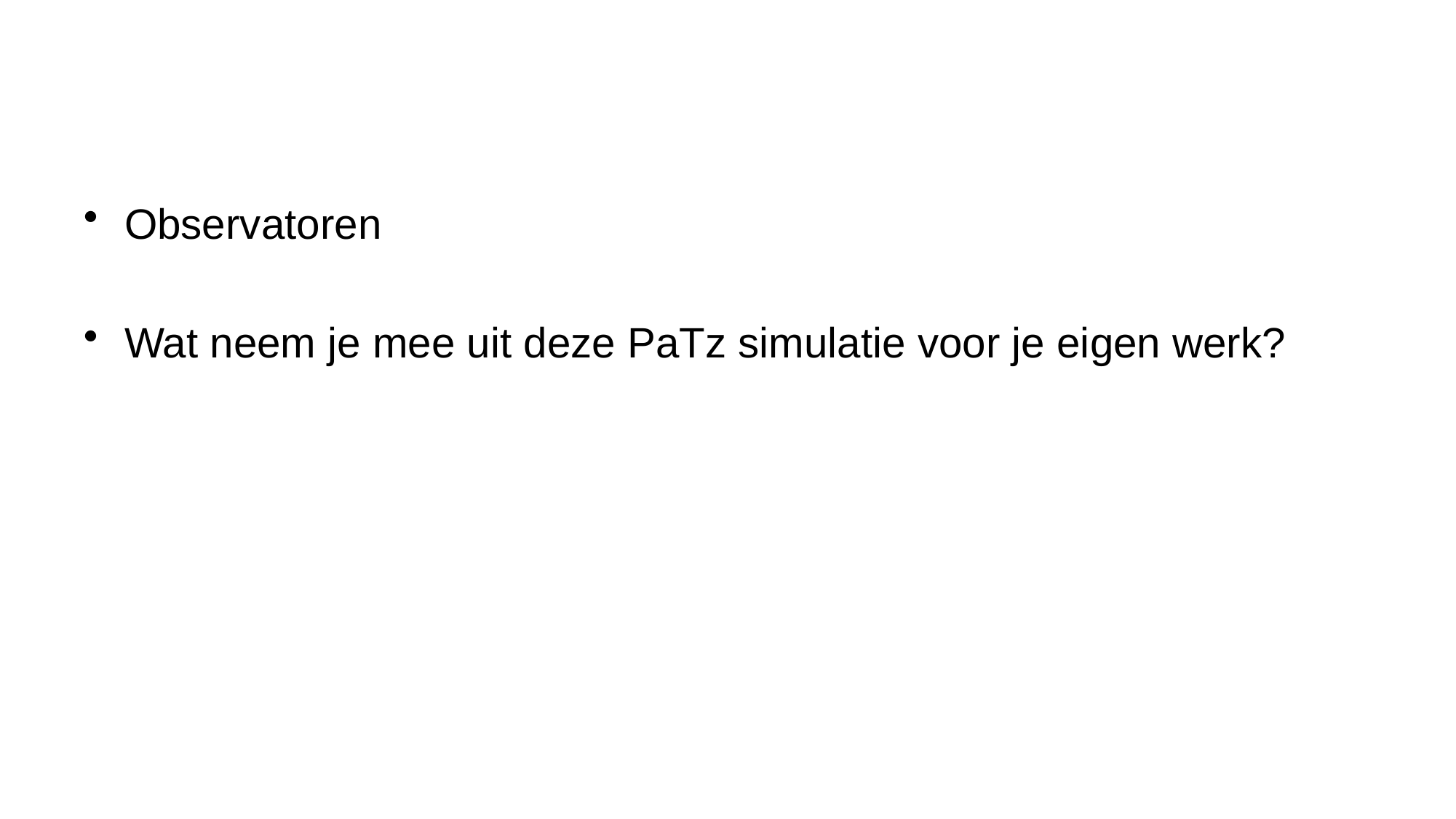

#
Observatoren

Wat neem je mee uit deze PaTz simulatie voor je eigen werk?